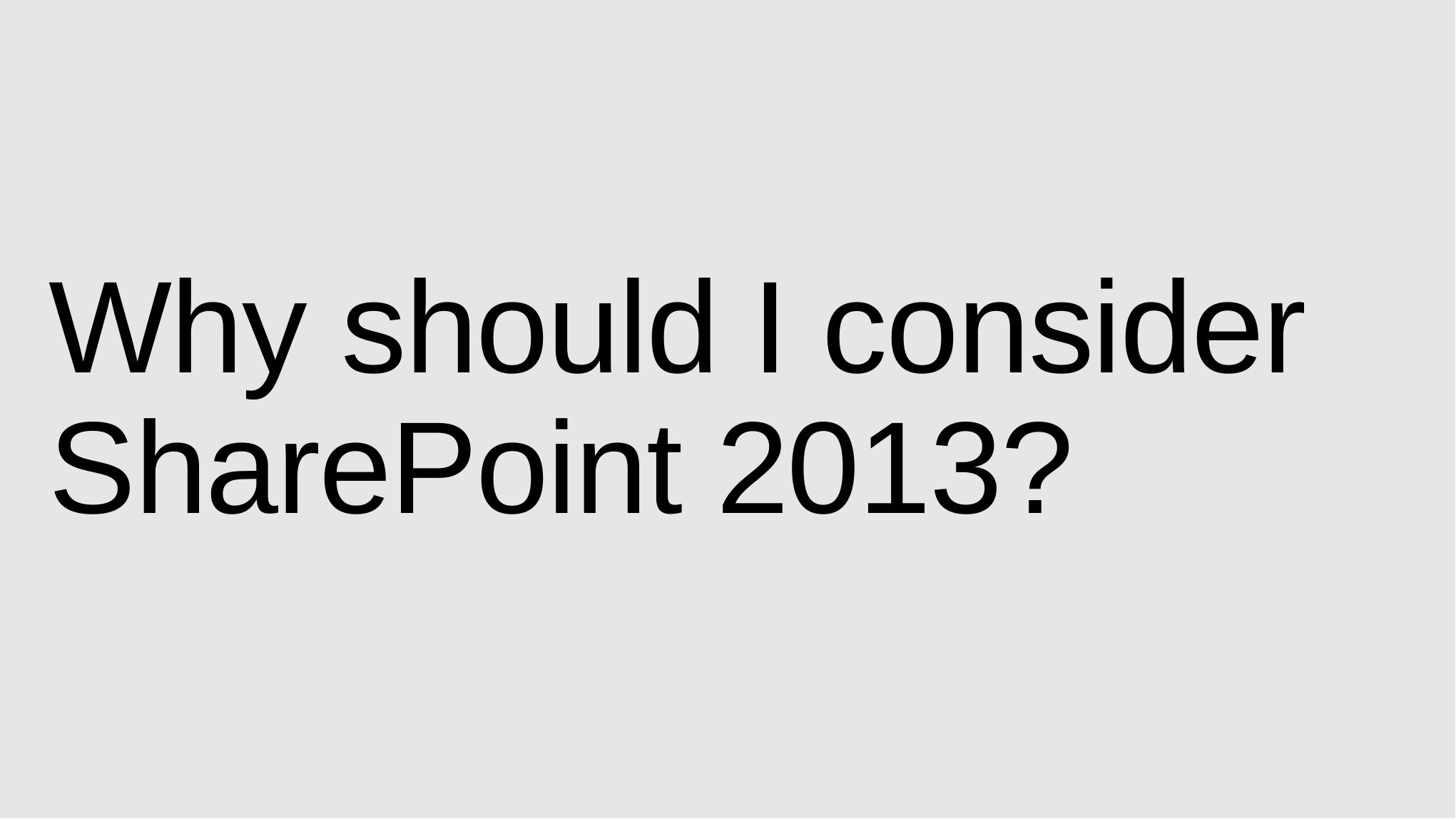

# Why should I consider SharePoint 2013?